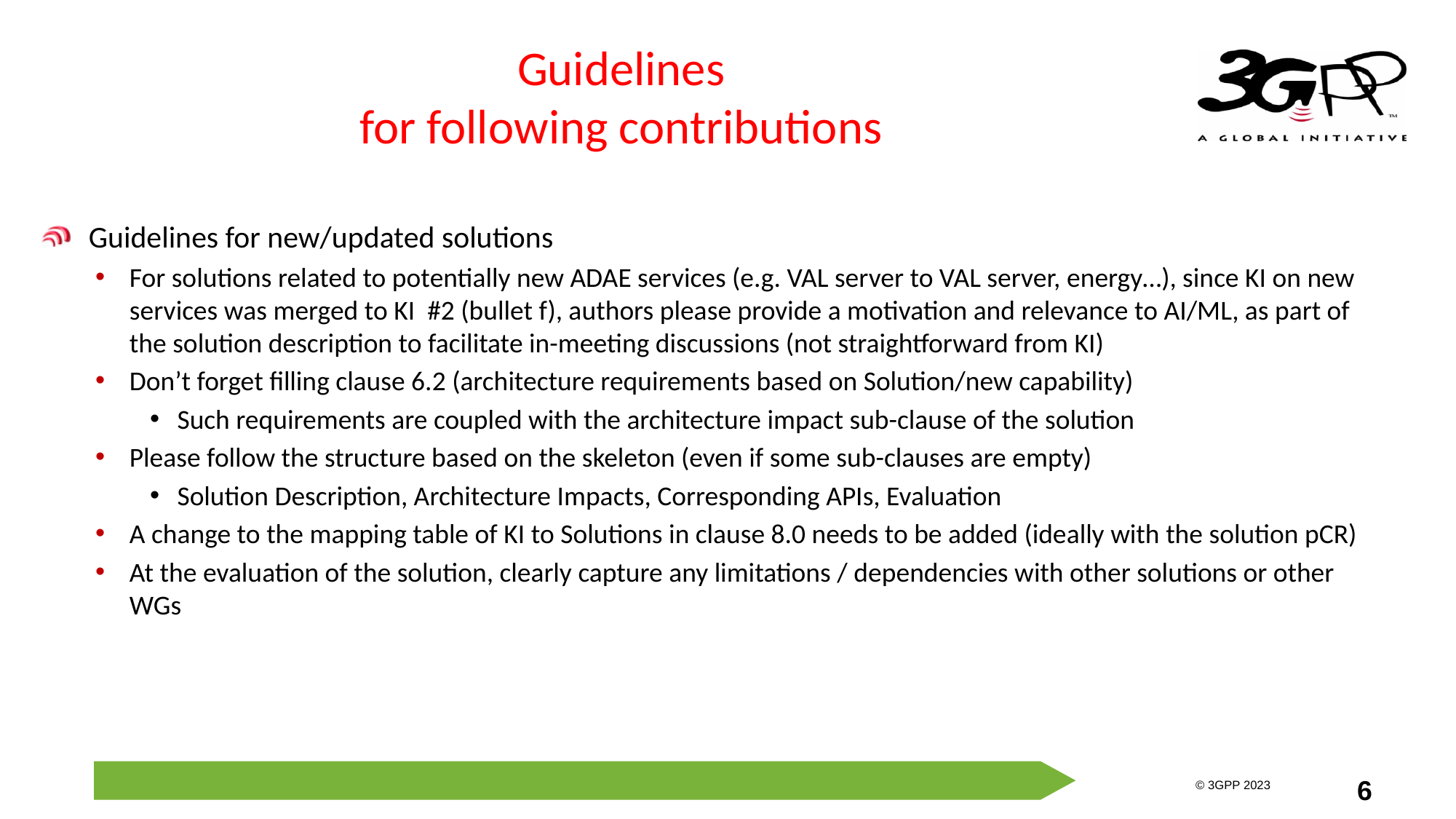

# Guidelines for following contributions
 Guidelines for new/updated solutions
For solutions related to potentially new ADAE services (e.g. VAL server to VAL server, energy…), since KI on new services was merged to KI  #2 (bullet f), authors please provide a motivation and relevance to AI/ML, as part of the solution description to facilitate in-meeting discussions (not straightforward from KI)
Don’t forget filling clause 6.2 (architecture requirements based on Solution/new capability)
Such requirements are coupled with the architecture impact sub-clause of the solution
Please follow the structure based on the skeleton (even if some sub-clauses are empty)
Solution Description, Architecture Impacts, Corresponding APIs, Evaluation
A change to the mapping table of KI to Solutions in clause 8.0 needs to be added (ideally with the solution pCR)
At the evaluation of the solution, clearly capture any limitations / dependencies with other solutions or other WGs